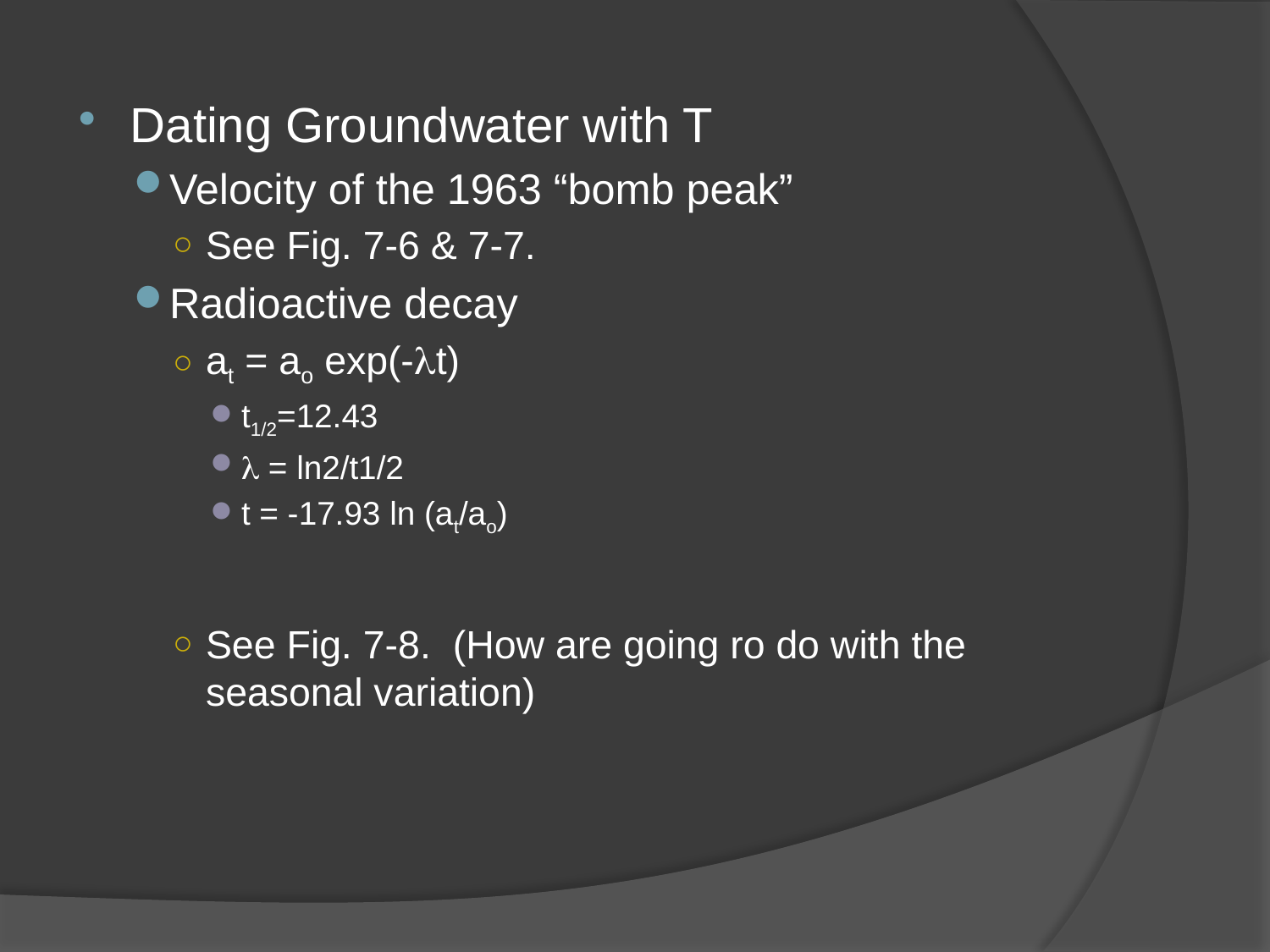

Dating Groundwater with T
Velocity of the 1963 “bomb peak”
See Fig. 7-6 & 7-7.
Radioactive decay
at = ao exp(-λt)
t1/2=12.43
λ = ln2/t1/2
t = -17.93 ln (at/ao)

See Fig. 7-8.  (How are going ro do with the seasonal variation)